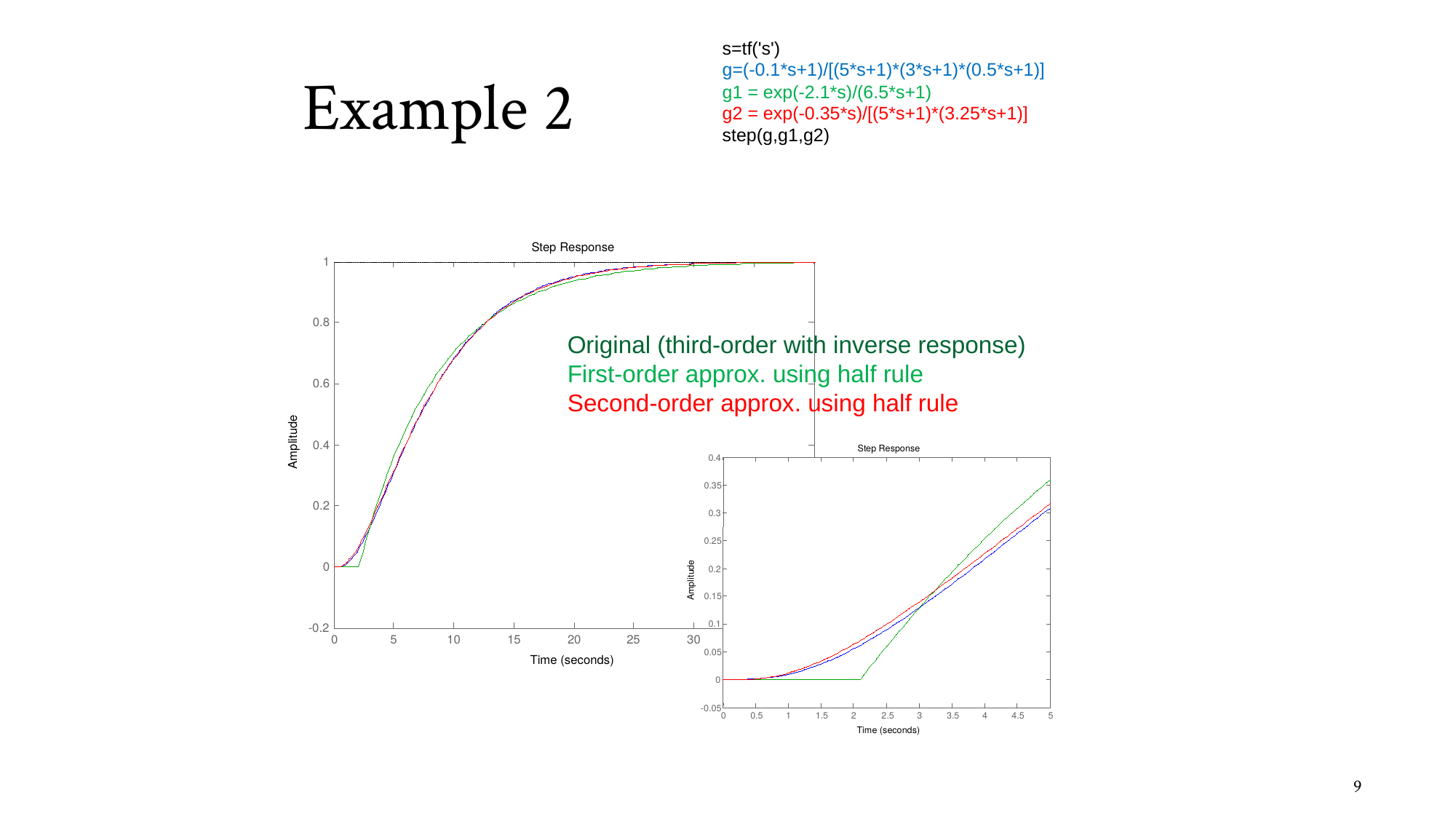

s=tf('s')
g=(-0.1*s+1)/[(5*s+1)*(3*s+1)*(0.5*s+1)]
g1 = exp(-2.1*s)/(6.5*s+1)
g2 = exp(-0.35*s)/[(5*s+1)*(3.25*s+1)]
step(g,g1,g2)

Example 2

Step Response
1

0.8

0.6

Amplitude
0.4

0.2

0

-0.2

0
5
10
15
20
25
30
35
40
Time (seconds)
Original (third-order with inverse response)
First-order approx. using half rule
Second-order approx. using half rule

Step Response
0.4

0.35

0.3

0.25

0.2

Amplitude
0.15

0.1

0.05

0

-0.05

0
0.5
1
1.5
2
2.5
3
3.5
4
4.5
5
Time (seconds)
9